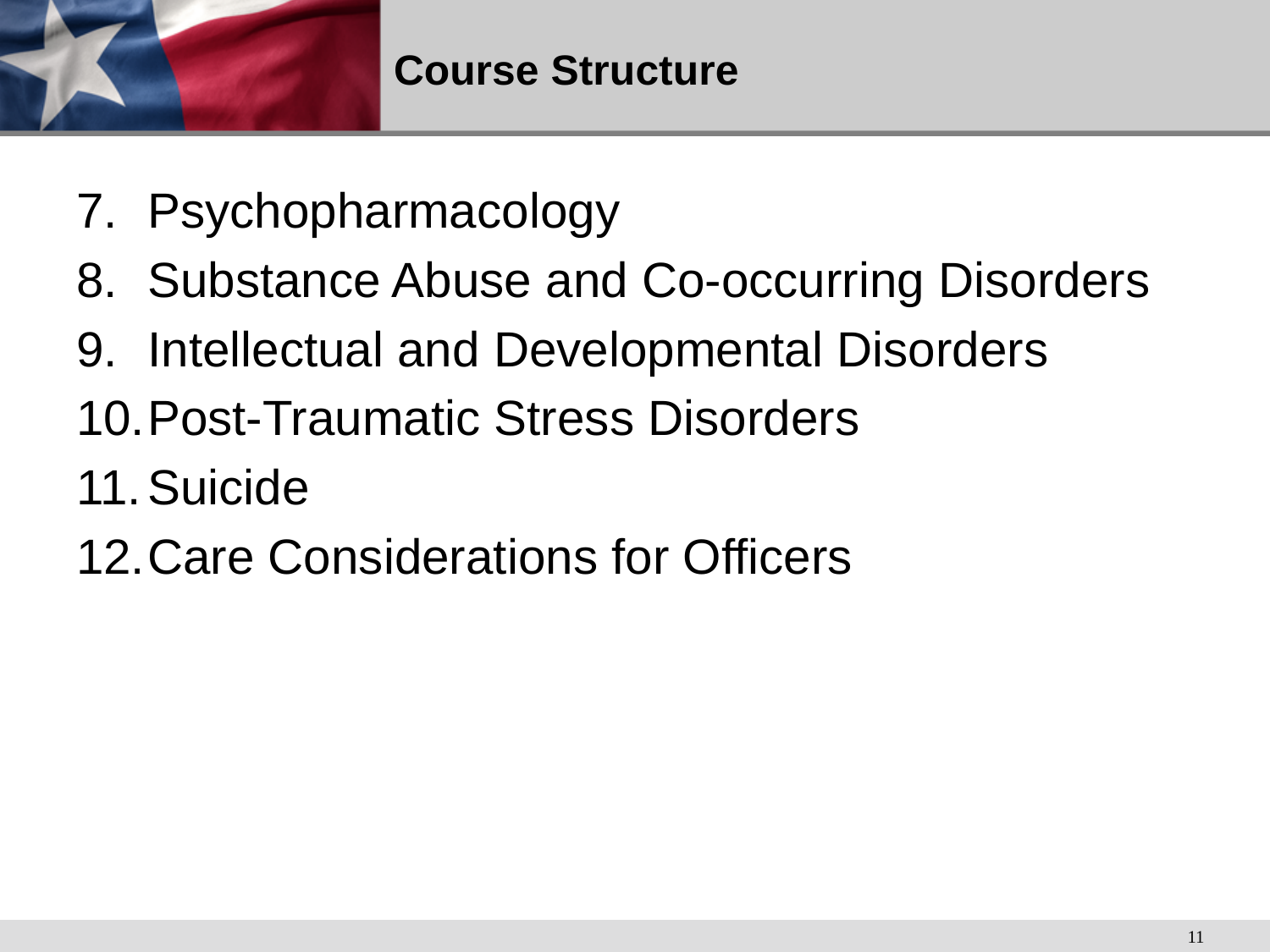

# Course Structure
Psychopharmacology
Substance Abuse and Co-occurring Disorders
Intellectual and Developmental Disorders
Post-Traumatic Stress Disorders
Suicide
Care Considerations for Officers
11